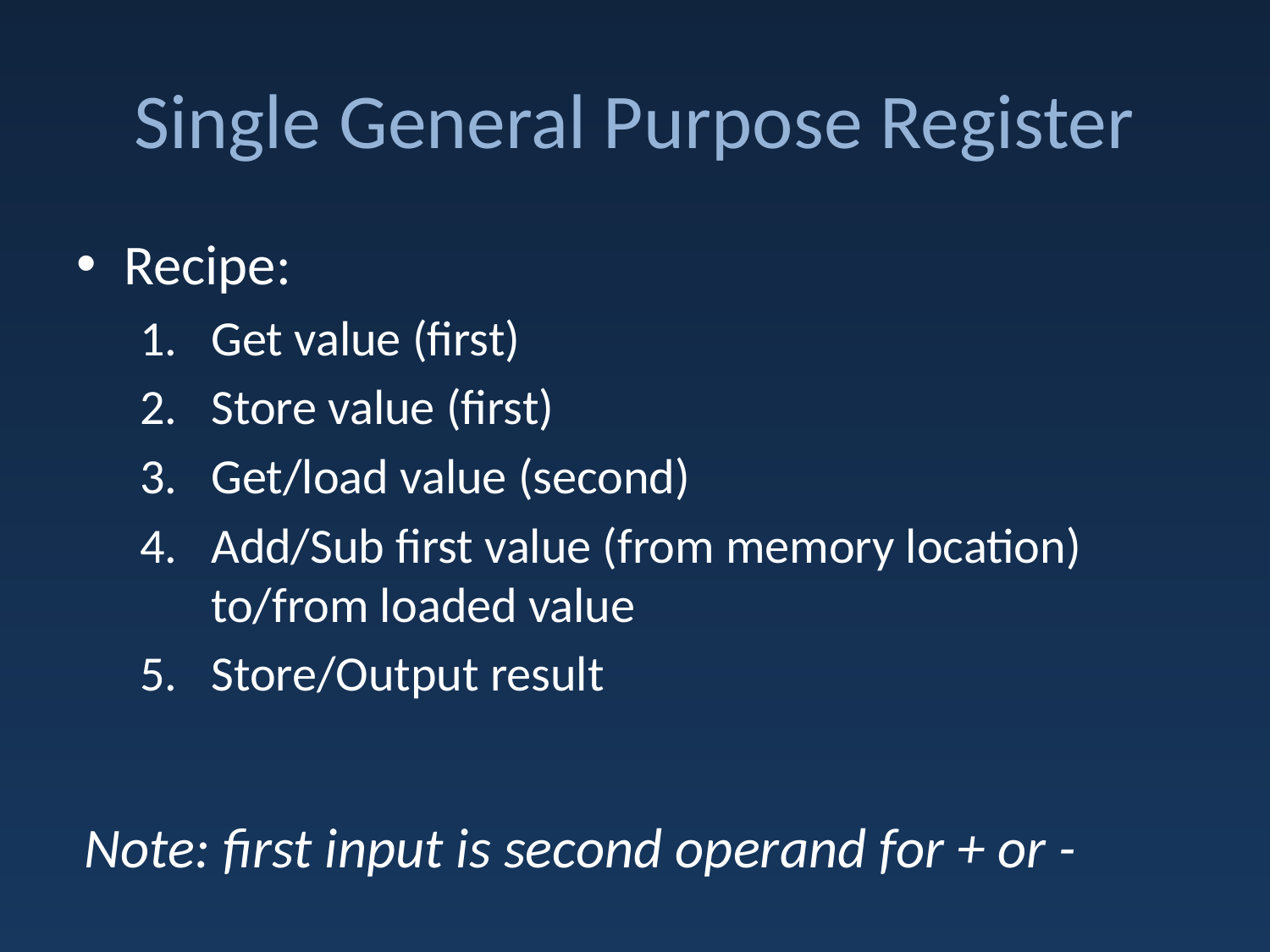

# Single General Purpose Register
Recipe:
Get value (first)
Store value (first)
Get/load value (second)
Add/Sub first value (from memory location) to/from loaded value
Store/Output result

Note: first input is second operand for + or -